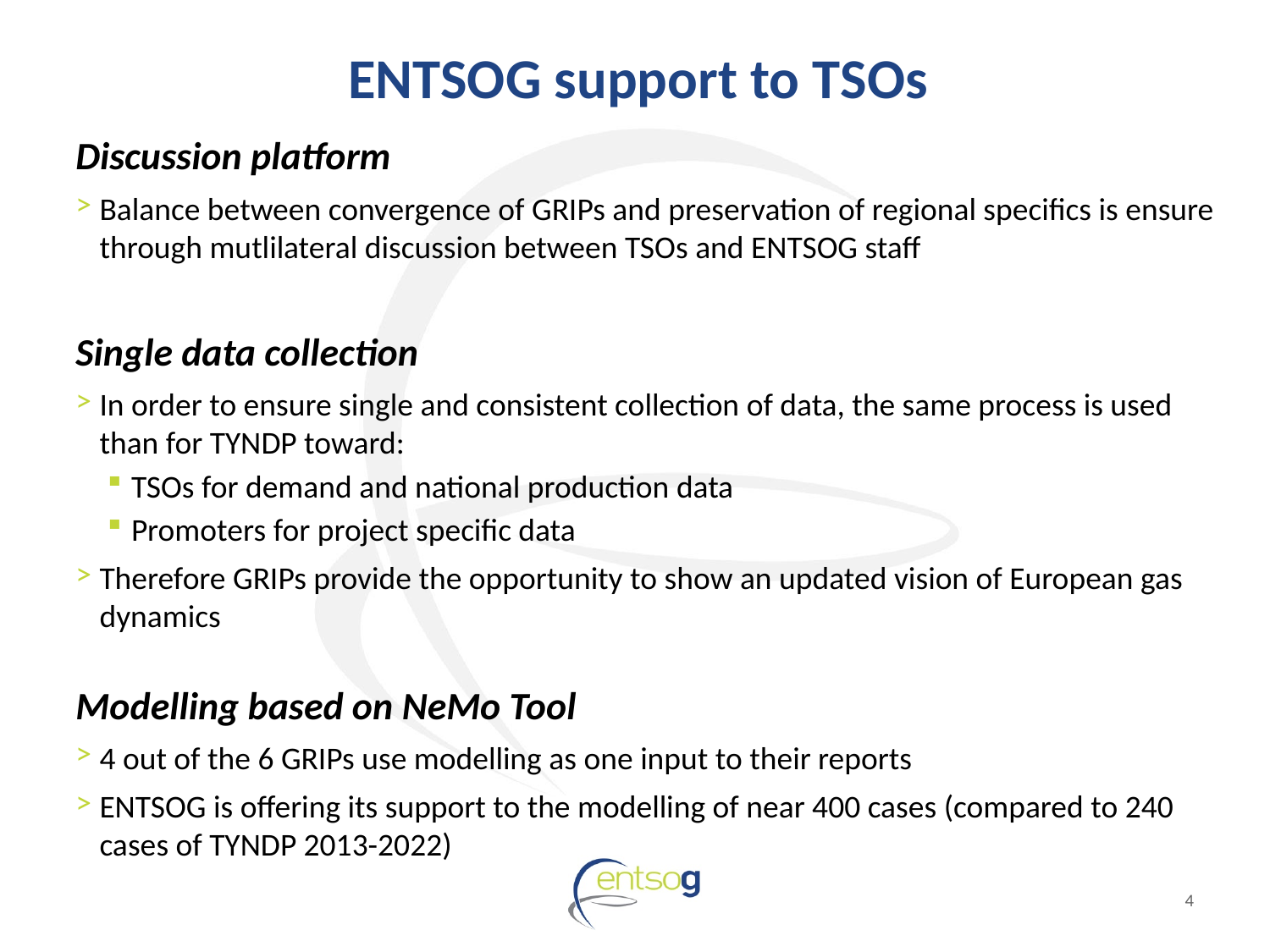

# ENTSOG support to TSOs
Discussion platform
Balance between convergence of GRIPs and preservation of regional specifics is ensure through mutlilateral discussion between TSOs and ENTSOG staff

Single data collection
In order to ensure single and consistent collection of data, the same process is used than for TYNDP toward:
TSOs for demand and national production data
Promoters for project specific data
Therefore GRIPs provide the opportunity to show an updated vision of European gas dynamics

Modelling based on NeMo Tool
4 out of the 6 GRIPs use modelling as one input to their reports
ENTSOG is offering its support to the modelling of near 400 cases (compared to 240 cases of TYNDP 2013-2022)
4